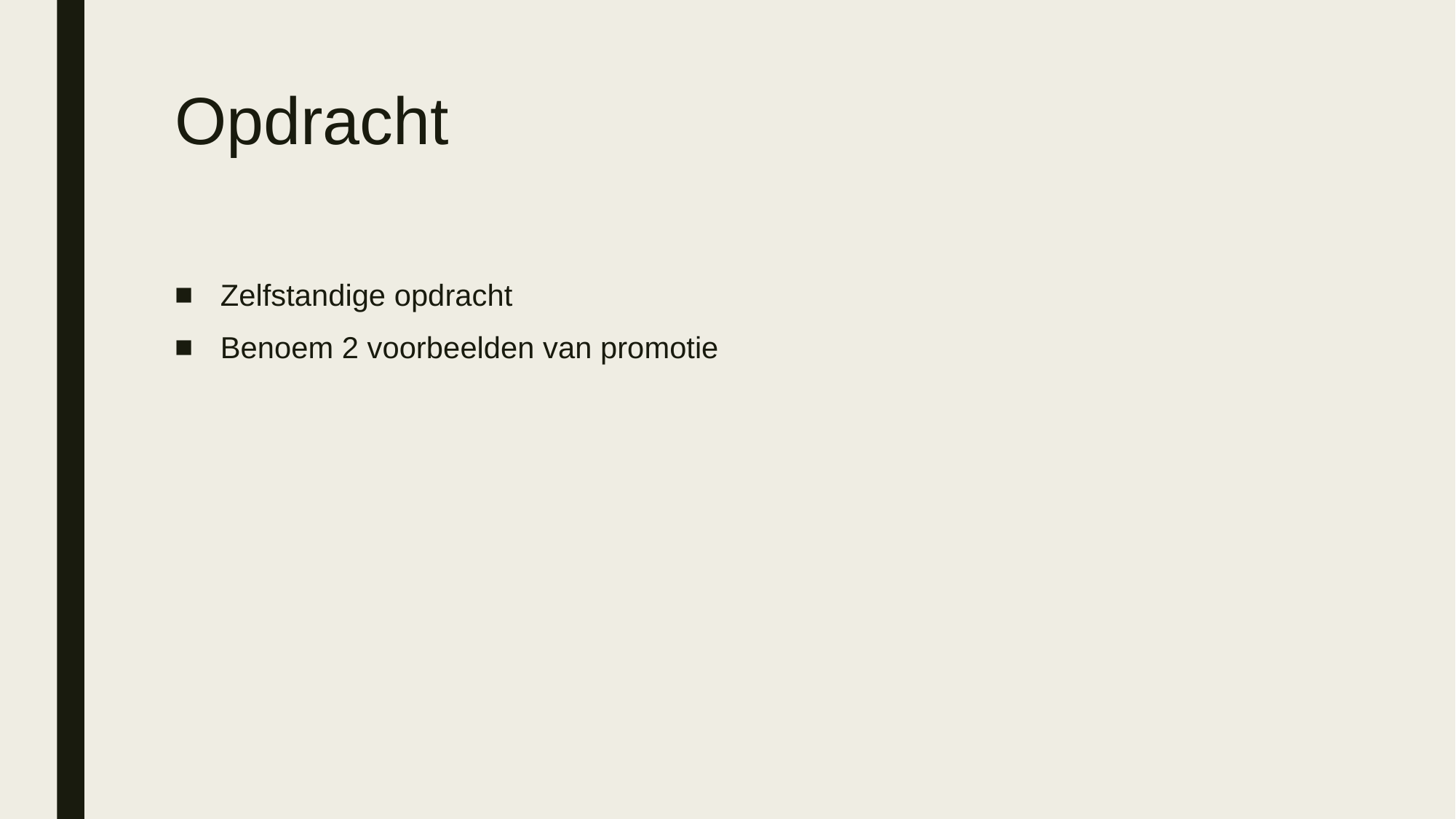

# Opdracht
Zelfstandige opdracht
Benoem 2 voorbeelden van promotie